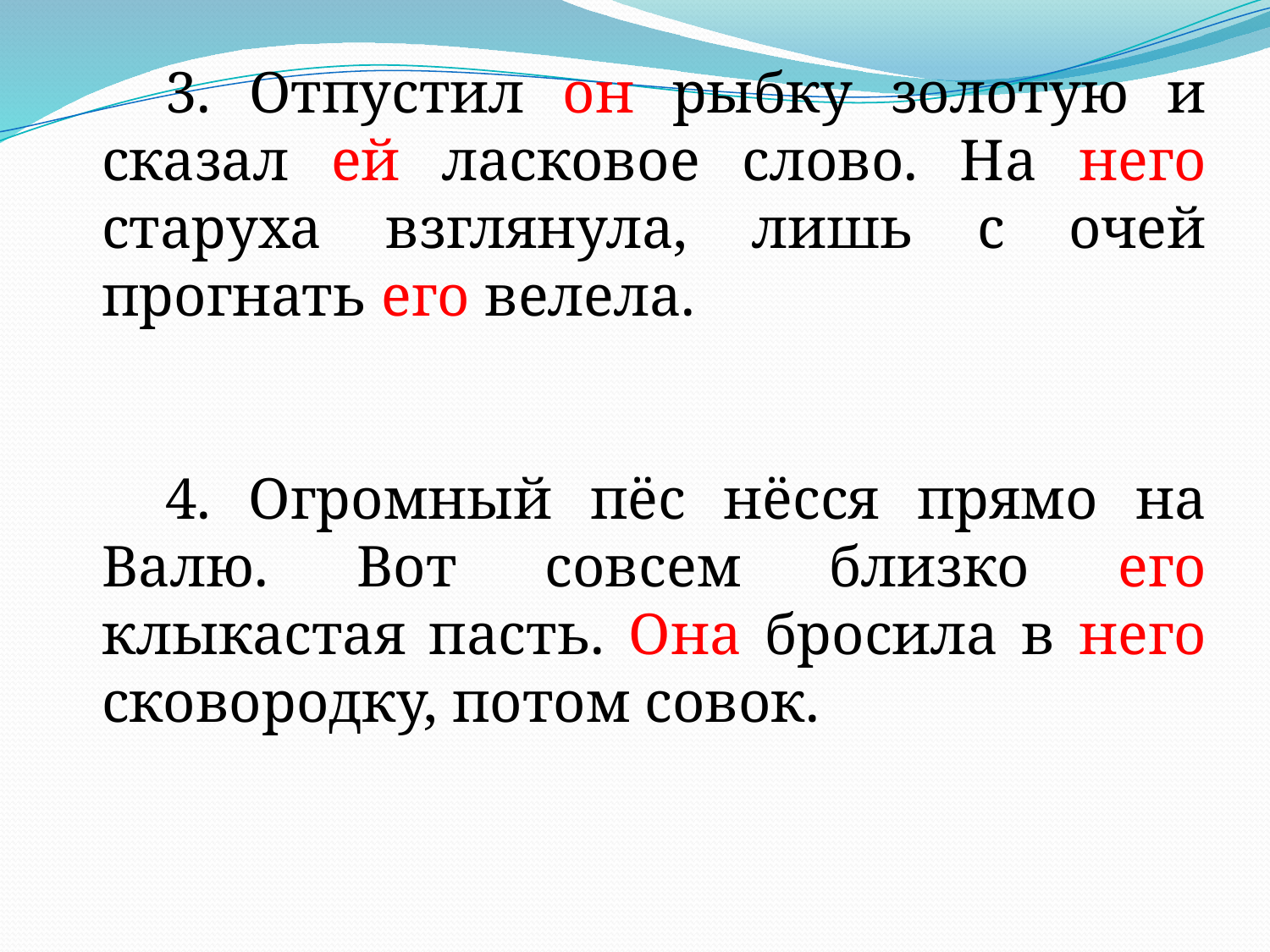

3. Отпустил он рыбку золотую и сказал ей ласковое слово. На него старуха взглянула, лишь с очей прогнать его велела.

4. Огромный пёс нёсся прямо на Валю. Вот совсем близко его клыкастая пасть. Она бросила в него сковородку, потом совок.